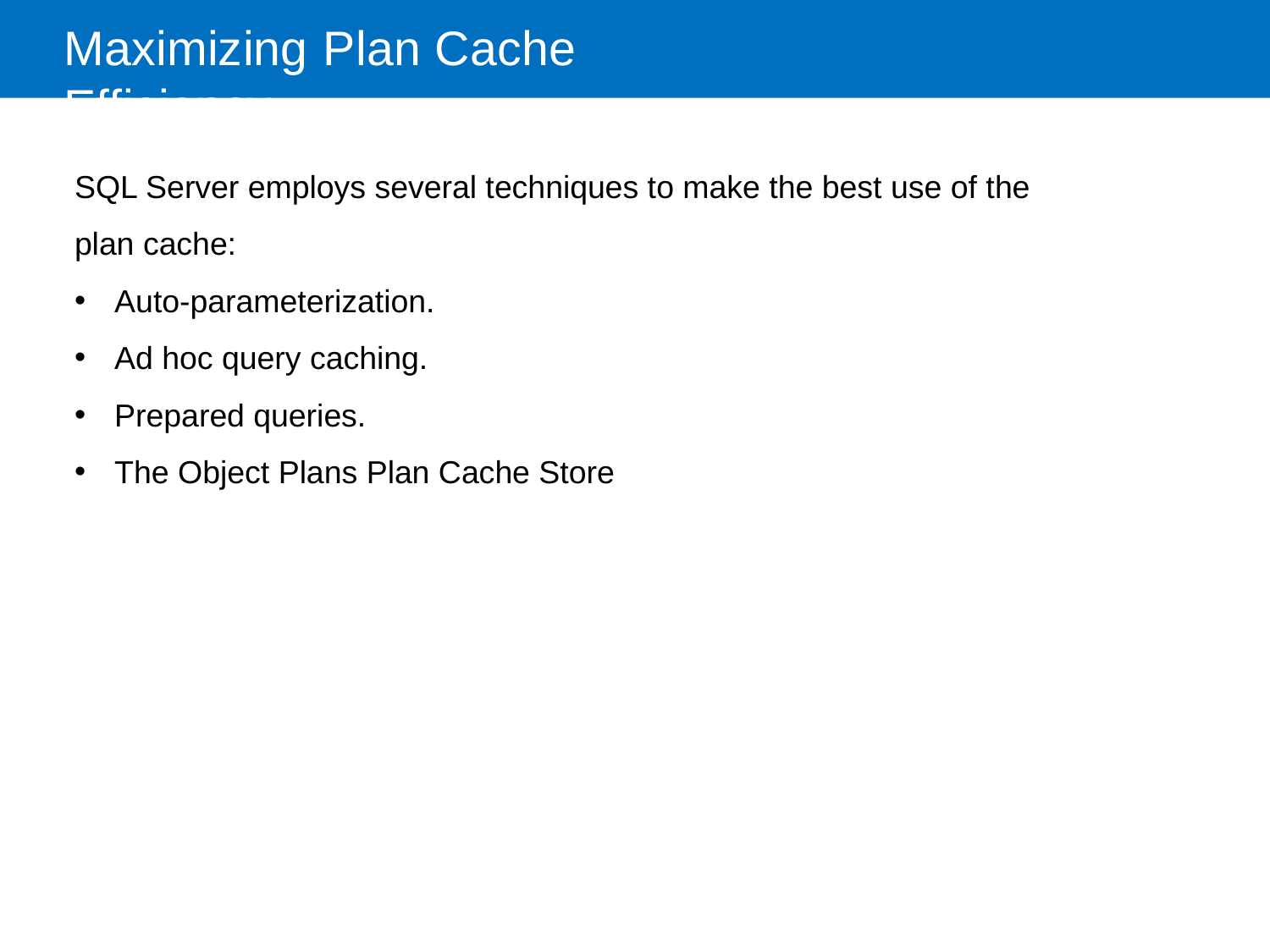

# Maximizing Plan Cache Efficiency
SQL Server employs several techniques to make the best use of the plan cache:
Auto-parameterization.
Ad hoc query caching.
Prepared queries.
The Object Plans Plan Cache Store